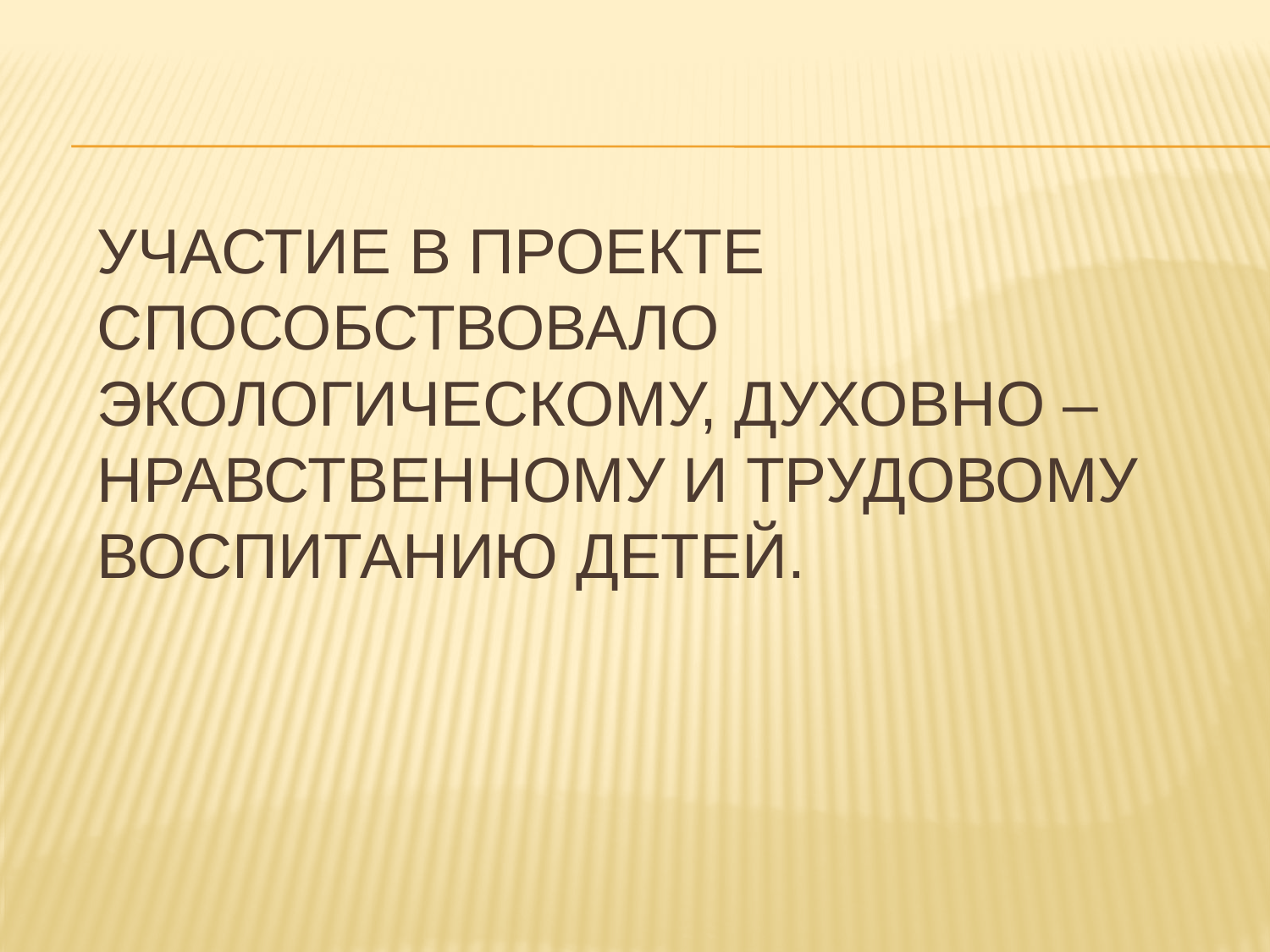

# Участие в проекте способствовало экологическому, духовно – нравственному и трудовому воспитанию детей.